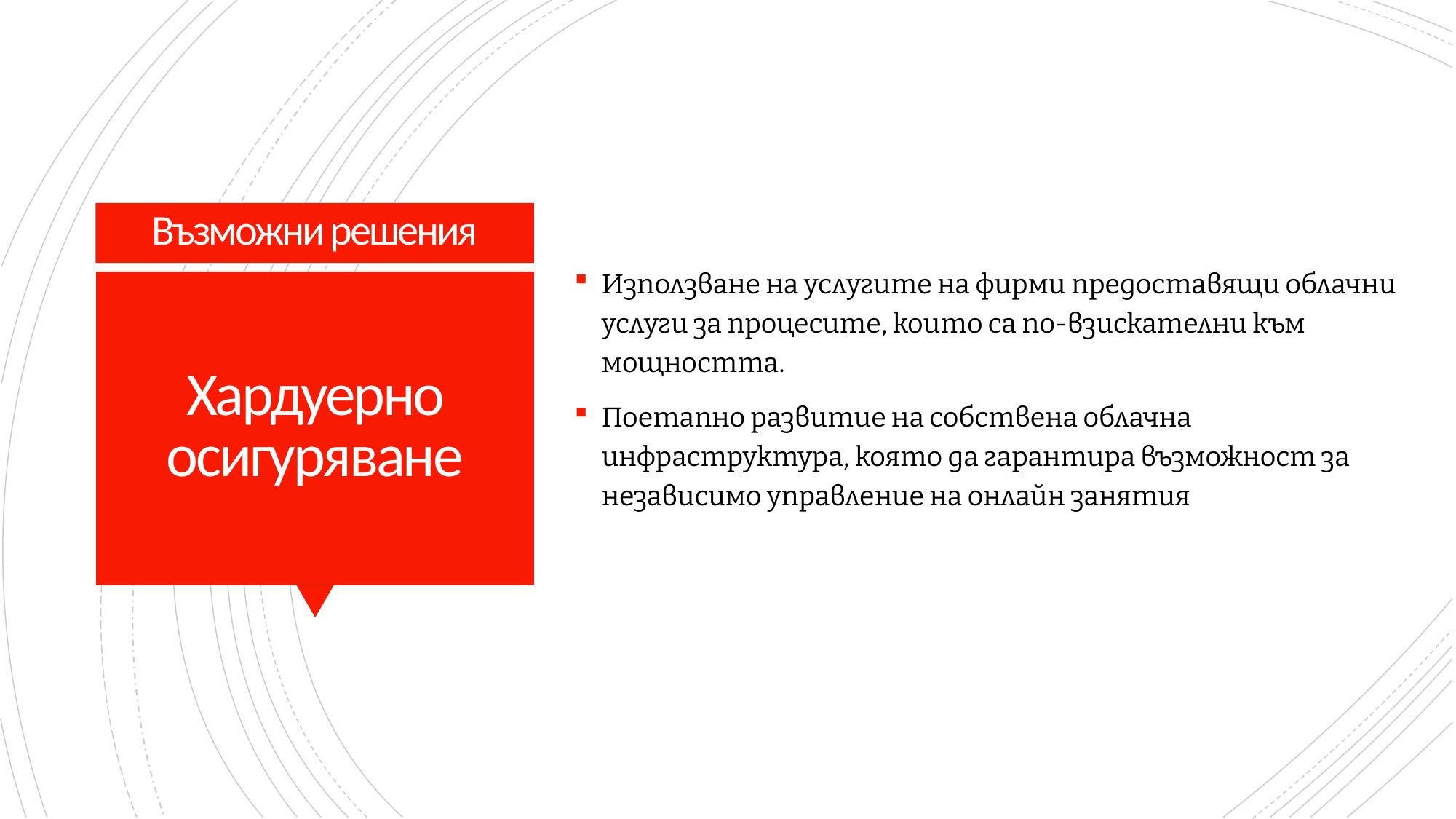

Използване на услугите на фирми предоставящи облачни услуги за процесите, които са по-взискателни към мощността.
Поетапно развитие на собствена облачна инфраструктура, която да гарантира възможност за независимо управление на онлайн занятия

Възможни решения
# Хардуерно осигуряване